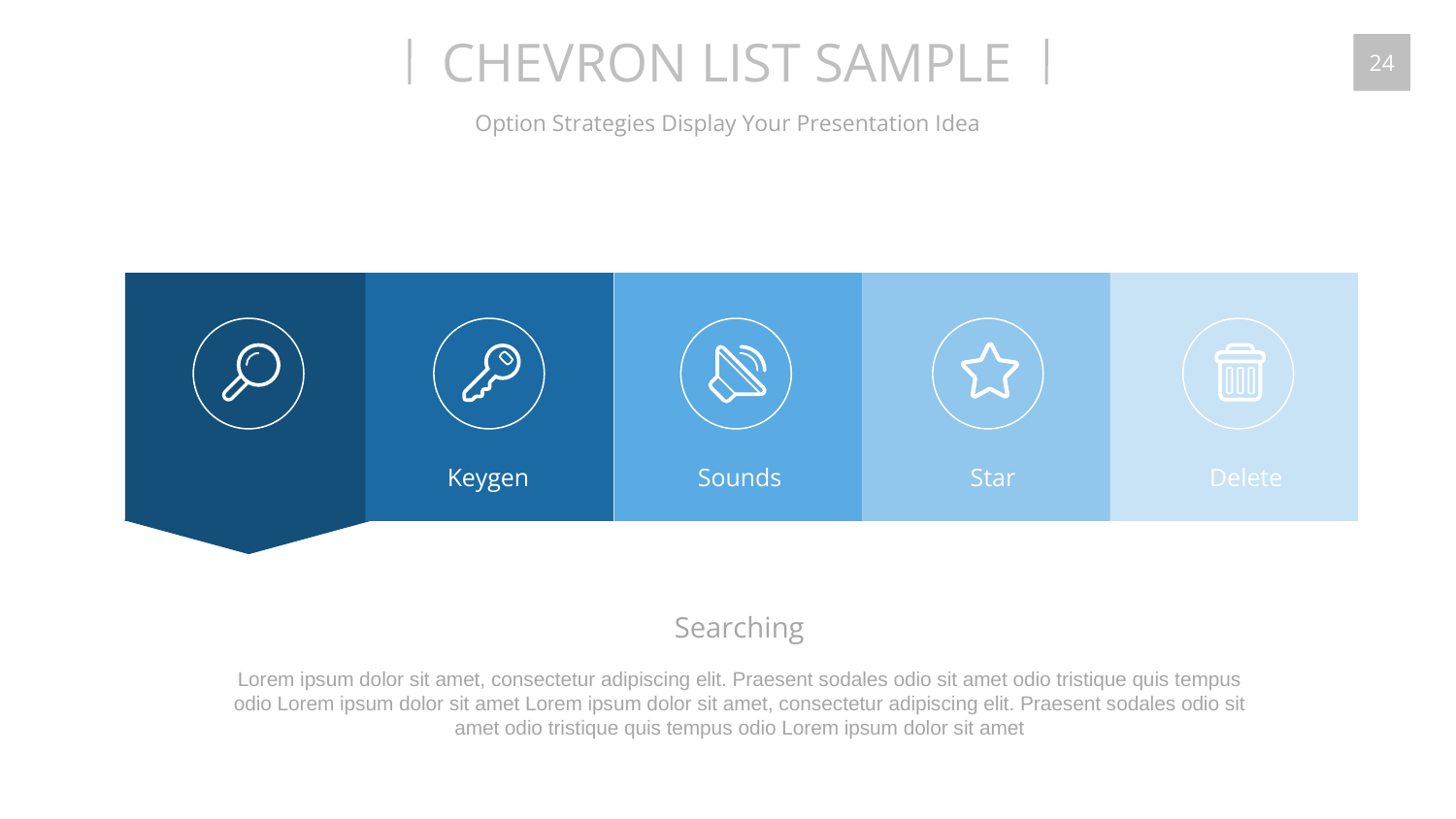

CHEVRON LIST SAMPLE
24
Option Strategies Display Your Presentation Idea

Star

Keygen

Sounds

Delete
Searching
Lorem ipsum dolor sit amet, consectetur adipiscing elit. Praesent sodales odio sit amet odio tristique quis tempus odio Lorem ipsum dolor sit amet Lorem ipsum dolor sit amet, consectetur adipiscing elit. Praesent sodales odio sit amet odio tristique quis tempus odio Lorem ipsum dolor sit amet